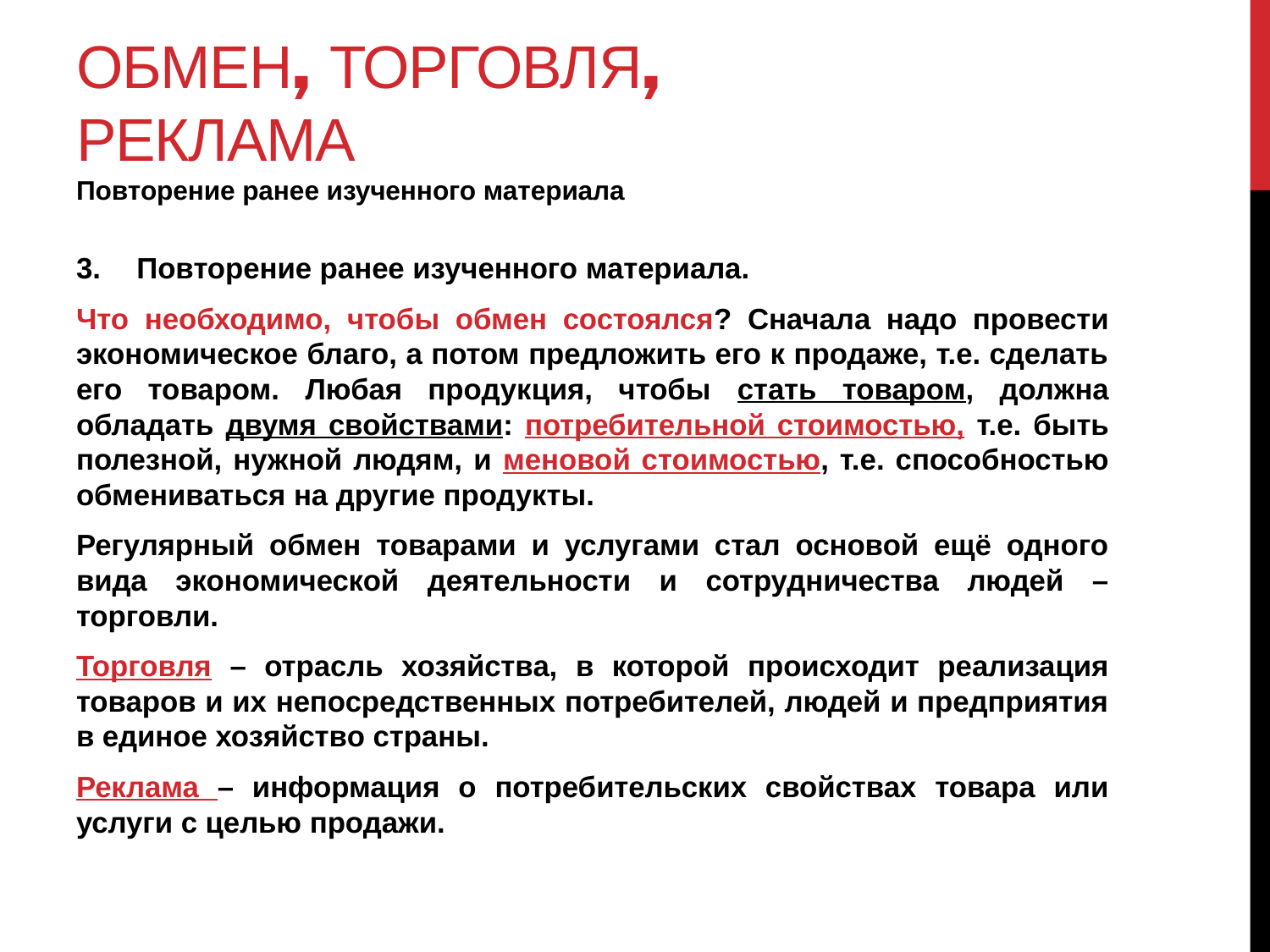

# Обмен, торговля, реклама Повторение ранее изученного материала
Повторение ранее изученного материала.
Что необходимо, чтобы обмен состоялся? Сначала надо провести экономическое благо, а потом предложить его к продаже, т.е. сделать его товаром. Любая продукция, чтобы стать товаром, должна обладать двумя свойствами: потребительной стоимостью, т.е. быть полезной, нужной людям, и меновой стоимостью, т.е. способностью обмениваться на другие продукты.
Регулярный обмен товарами и услугами стал основой ещё одного вида экономической деятельности и сотрудничества людей – торговли.
Торговля – отрасль хозяйства, в которой происходит реализация товаров и их непосредственных потребителей, людей и предприятия в единое хозяйство страны.
Реклама – информация о потребительских свойствах товара или услуги с целью продажи.